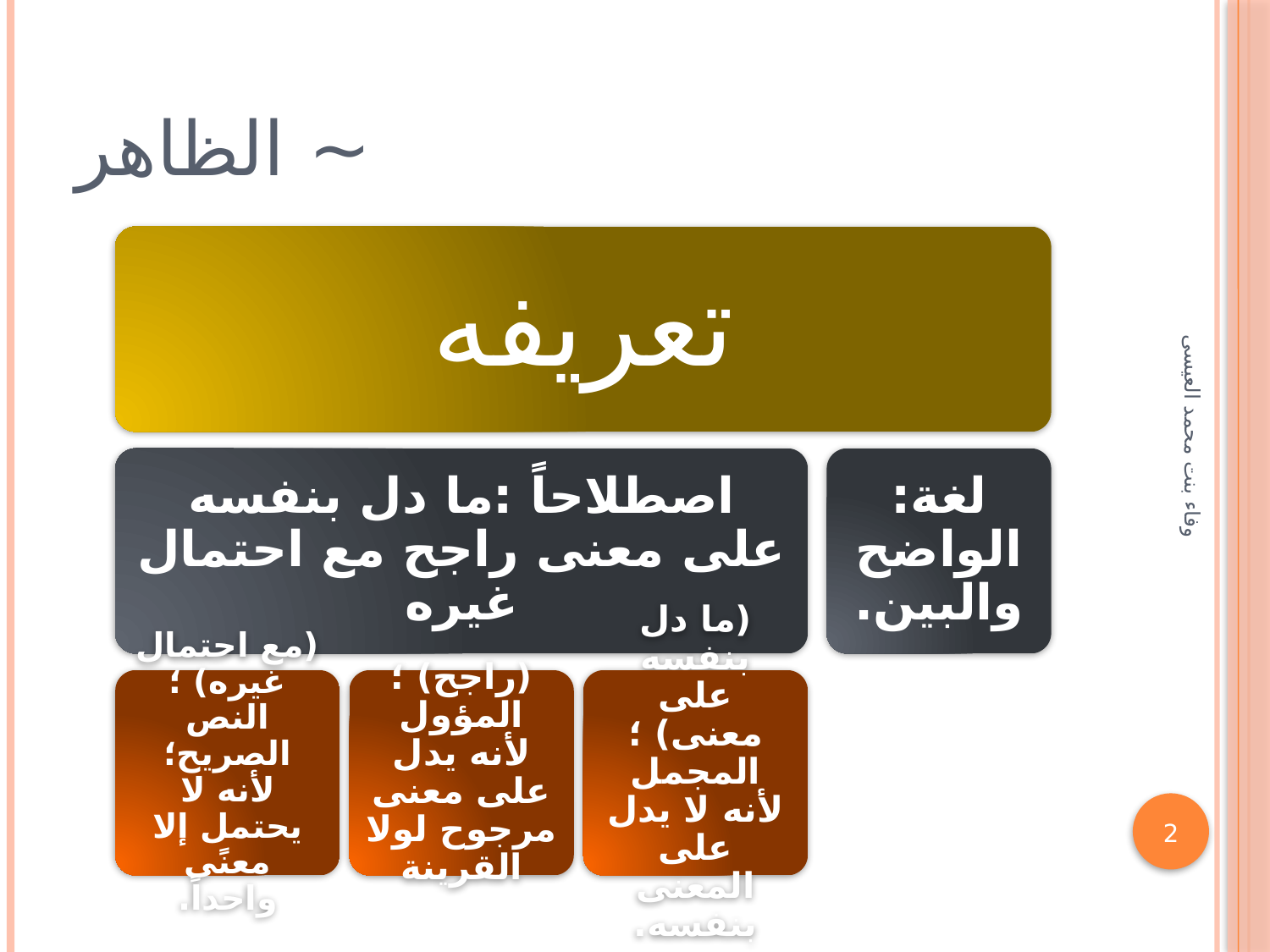

# ~ الظاهر
تعريفه
اصطلاحاً :ما دل بنفسه على معنى راجح مع احتمال غيره
(مع احتمال غيره) ؛ النص الصريح؛ لأنه لا يحتمل إلا معنًى واحداً.
(راجح) ؛ المؤول لأنه يدل على معنى مرجوح لولا القرينة
(ما دل بنفسه على معنى) ؛ المجمل لأنه لا يدل على المعنى بنفسه.
لغة: الواضح والبين.
وفاء بنت محمد العيسى
2